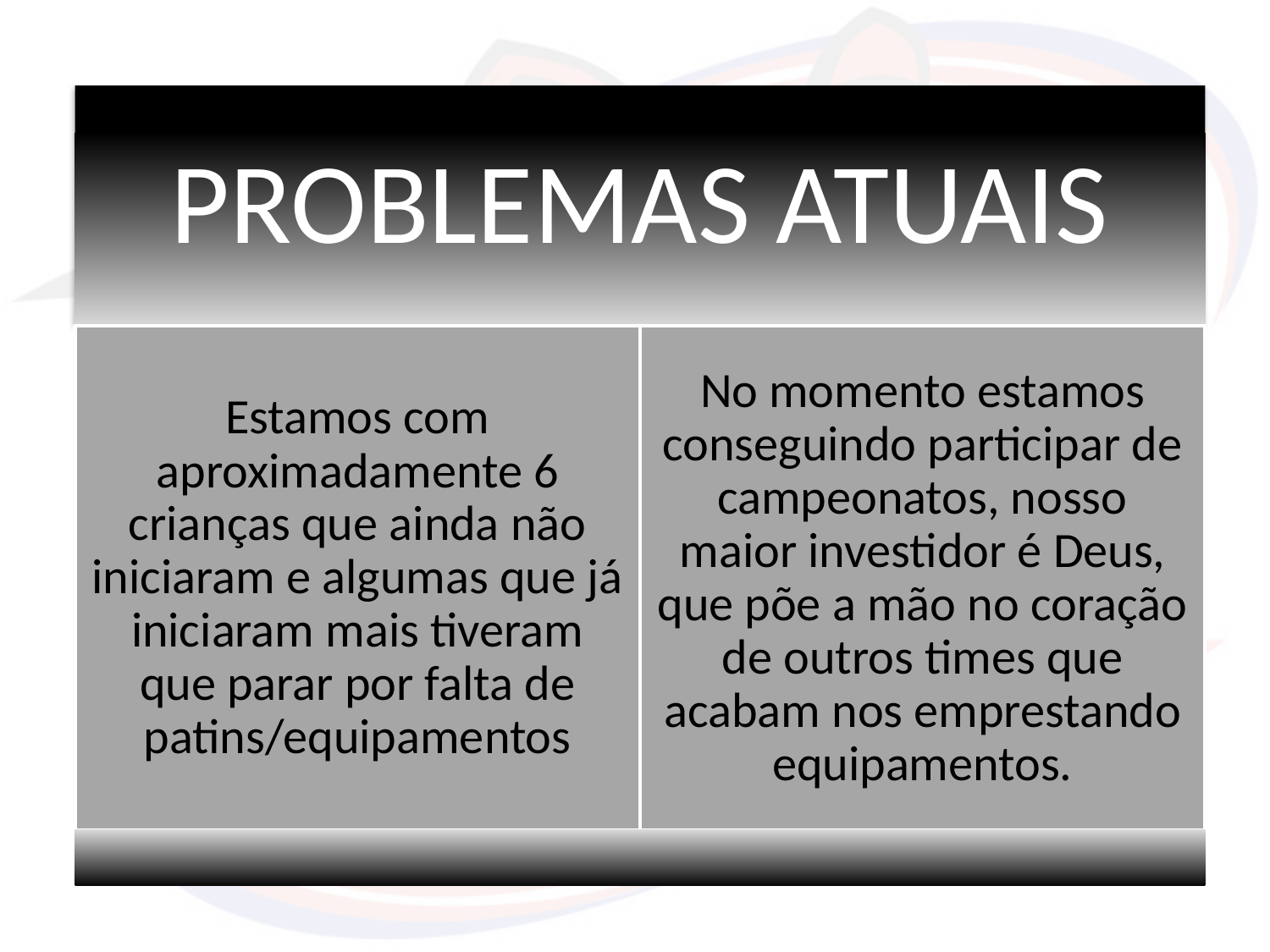

PROBLEMAS ATUAIS
Estamos com aproximadamente 6 crianças que ainda não iniciaram e algumas que já iniciaram mais tiveram que parar por falta de patins/equipamentos
No momento estamos conseguindo participar de campeonatos, nosso maior investidor é Deus, que põe a mão no coração de outros times que acabam nos emprestando equipamentos.
#